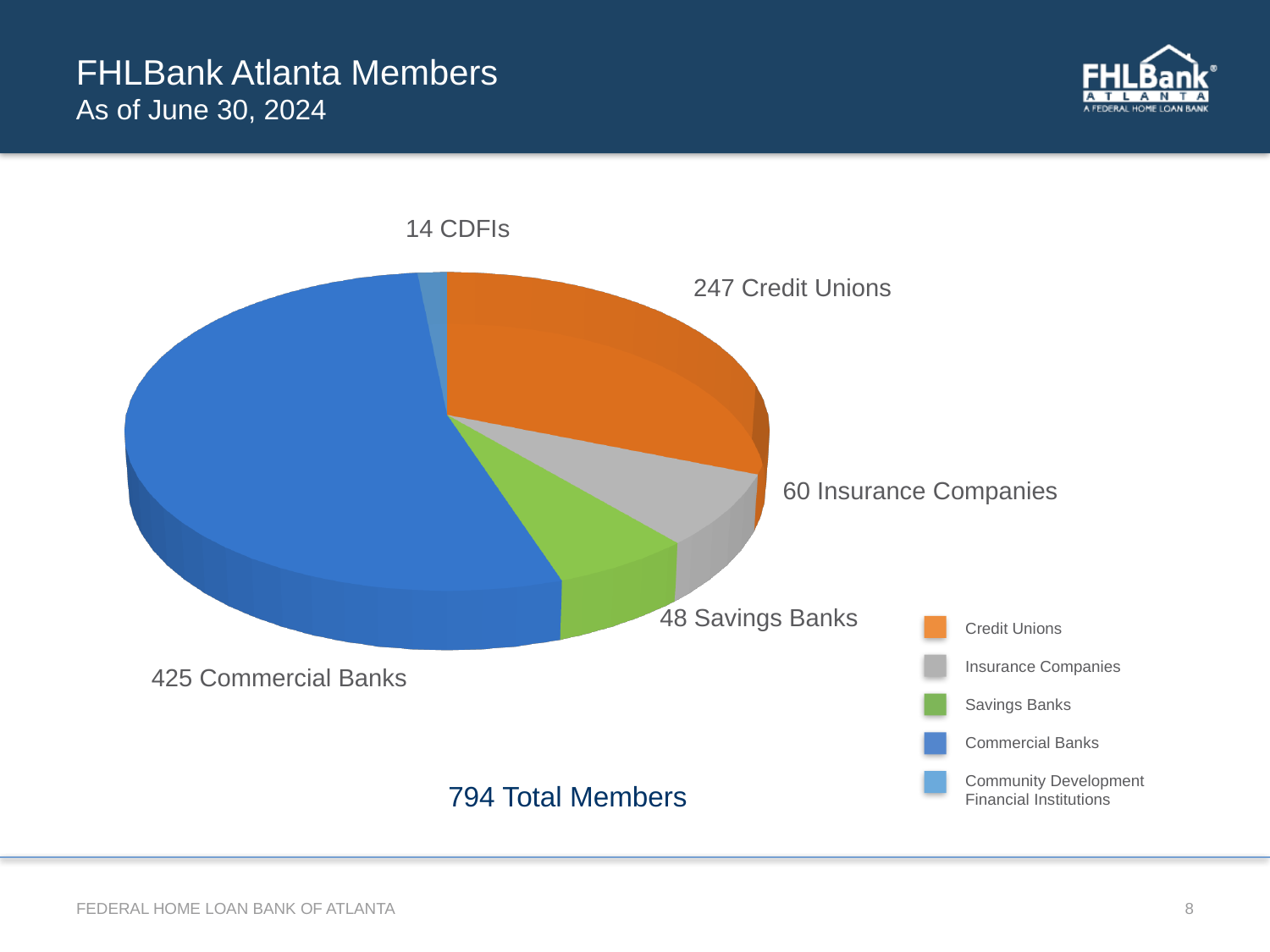

# FHLBank Atlanta Members As of June 30, 2024

[unsupported chart]

14 CDFIs
247 Credit Unions
60 Insurance Companies
48 Savings Banks
Credit Unions

Insurance Companies

Savings Banks

Commercial Banks

Community Development
Financial Institutions

425 Commercial Banks
794 Total Members
FEDERAL HOME LOAN BANK OF ATLANTA
8